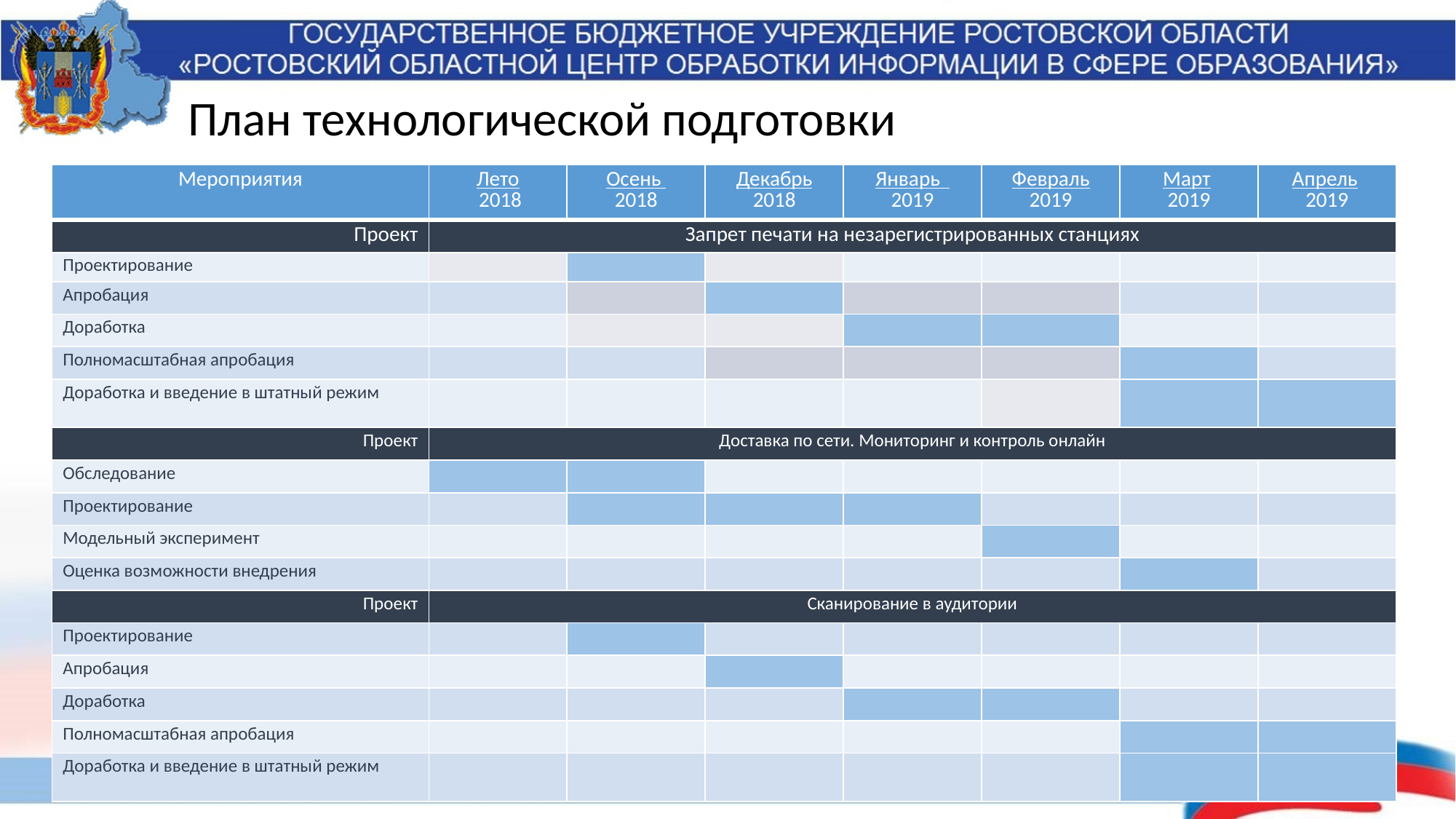

План технологической подготовки
| Мероприятия | Лето 2018 | Осень 2018 | Декабрь 2018 | Январь 2019 | Февраль 2019 | Март 2019 | Апрель 2019 |
| --- | --- | --- | --- | --- | --- | --- | --- |
| Проект | Запрет печати на незарегистрированных станциях |  |  |  |  |  |  |
| Проектирование |  |  |  |  |  |  |  |
| Апробация |  |  |  |  |  |  |  |
| Доработка |  |  |  |  |  |  |  |
| Полномасштабная апробация |  |  |  |  |  |  |  |
| Доработка и введение в штатный режим |  |  |  |  |  |  |  |
| Проект | Доставка по сети. Мониторинг и контроль онлайн |  |  |  |  |  |  |
| Обследование |  |  |  |  |  |  |  |
| Проектирование |  |  |  |  |  |  |  |
| Модельный эксперимент |  |  |  |  |  |  |  |
| Оценка возможности внедрения |  |  |  |  |  |  |  |
| Проект | Сканирование в аудитории |  |  |  |  |  |  |
| Проектирование |  |  |  |  |  |  |  |
| Апробация |  |  |  |  |  |  |  |
| Доработка |  |  |  |  |  |  |  |
| Полномасштабная апробация |  |  |  |  |  |  |  |
| Доработка и введение в штатный режим |  |  |  |  |  |  |  |